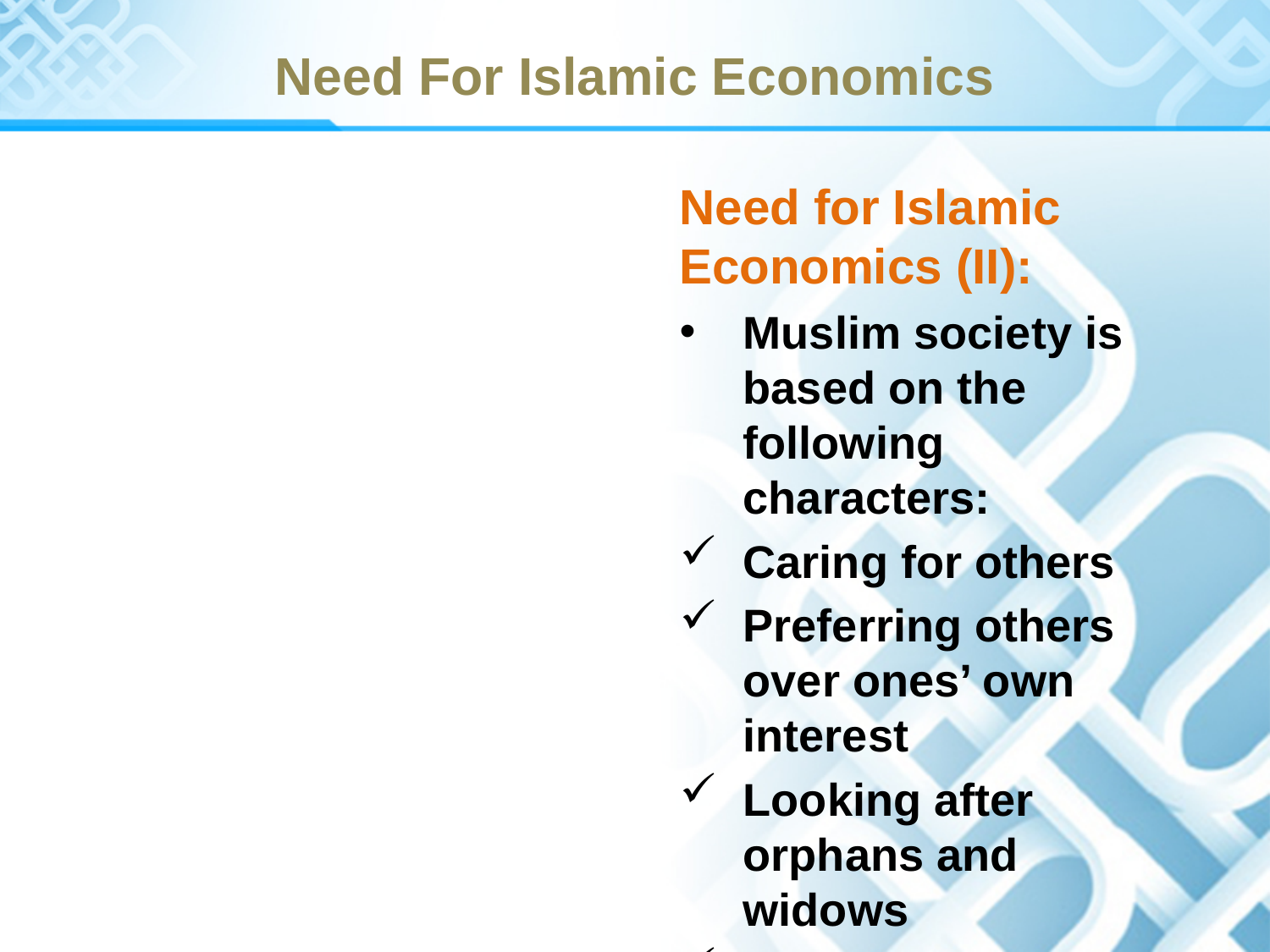

Need For Islamic Economics
Need for Islamic Economics (II):
Muslim society is based on the following characters:
Caring for others
Preferring others over ones’ own interest
Looking after orphans and widows
Hospitality to guests